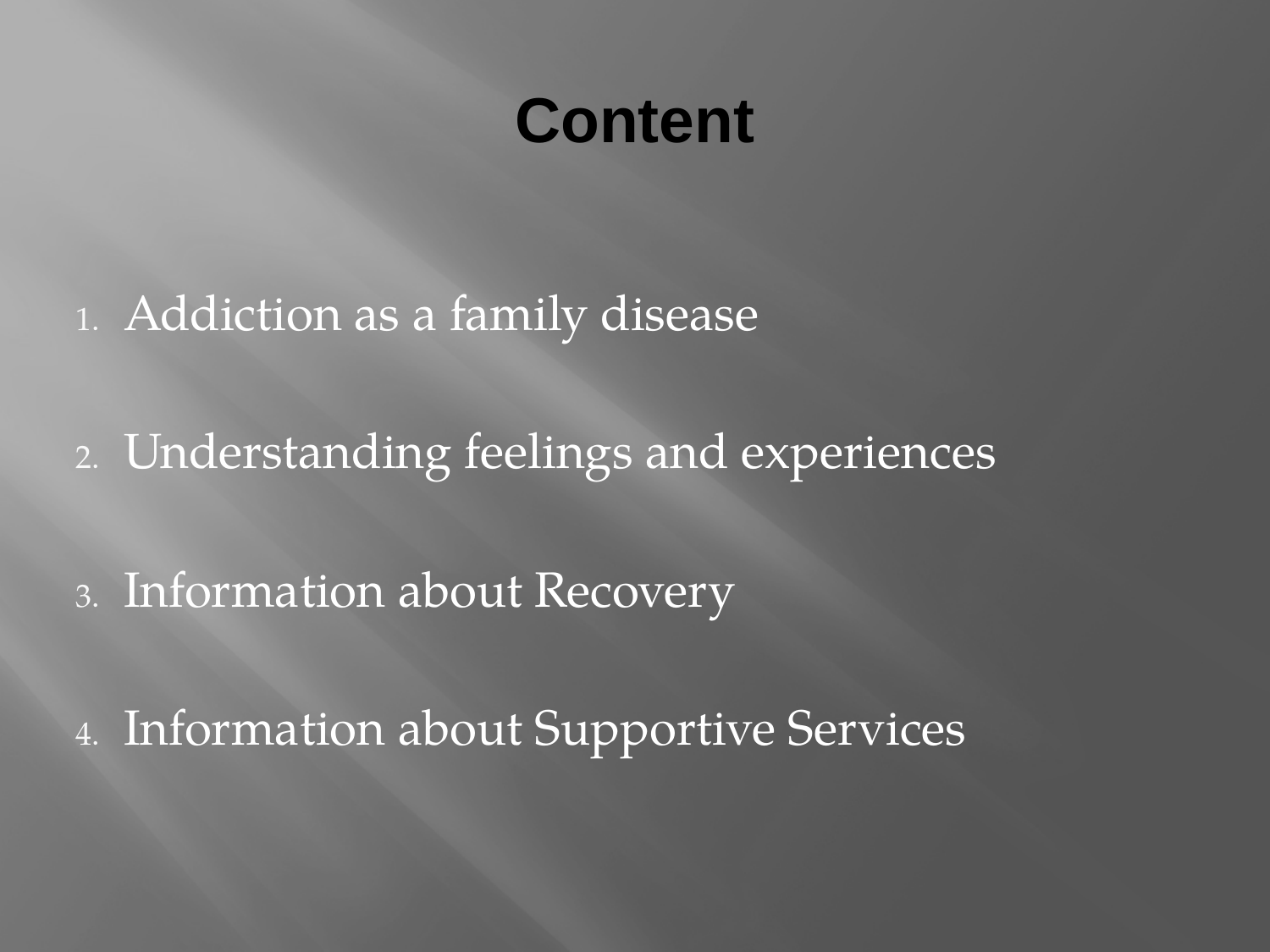

# Content
Addiction as a family disease

Understanding feelings and experiences

Information about Recovery

Information about Supportive Services